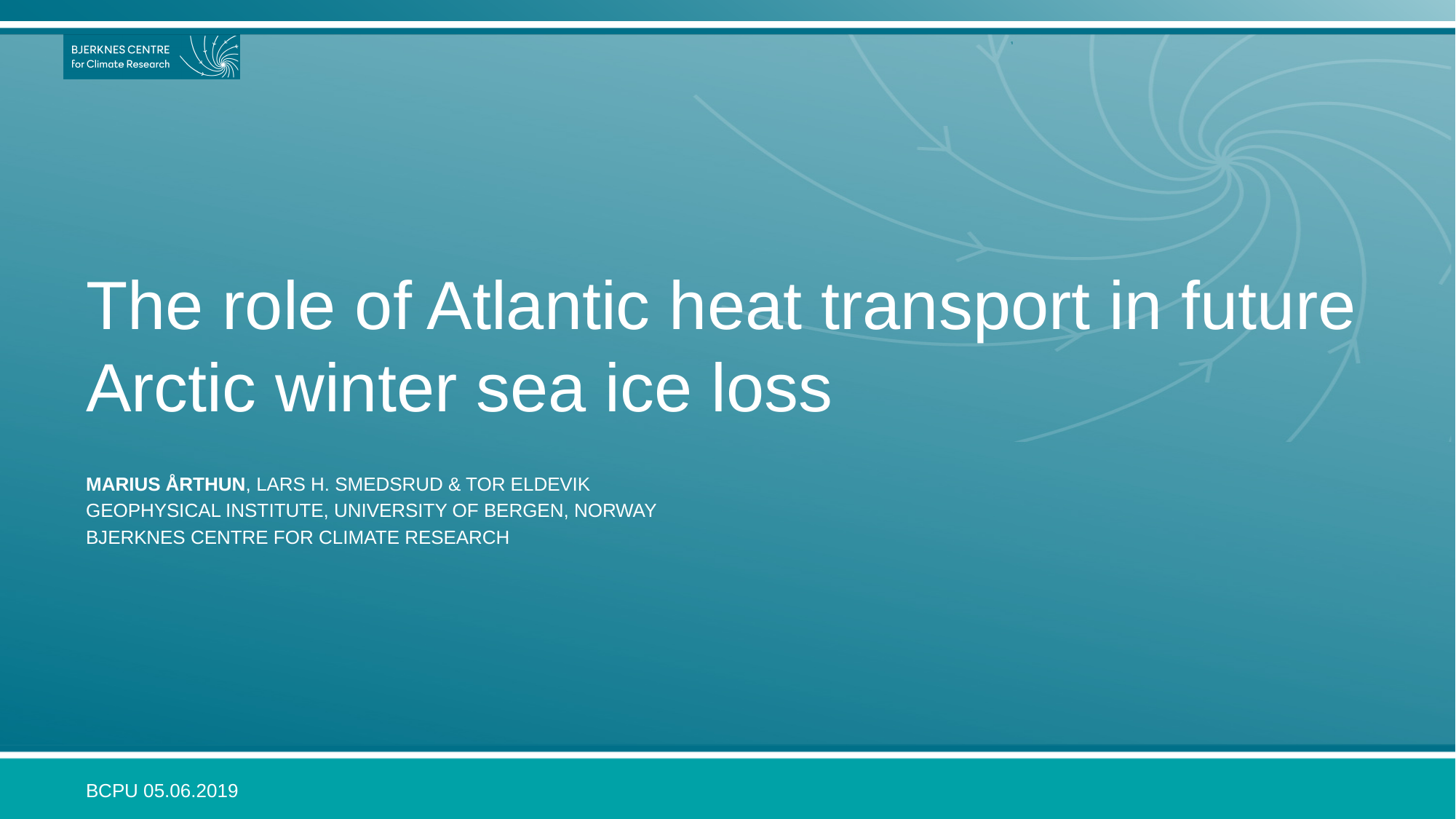

# The role of Atlantic heat transport in future Arctic winter sea ice loss
Marius Årthun, Lars H. Smedsrud & Tor eldevik
Geophysical Institute, University of Bergen, norway
bjerknes centre for climate research
BCPU 05.06.2019